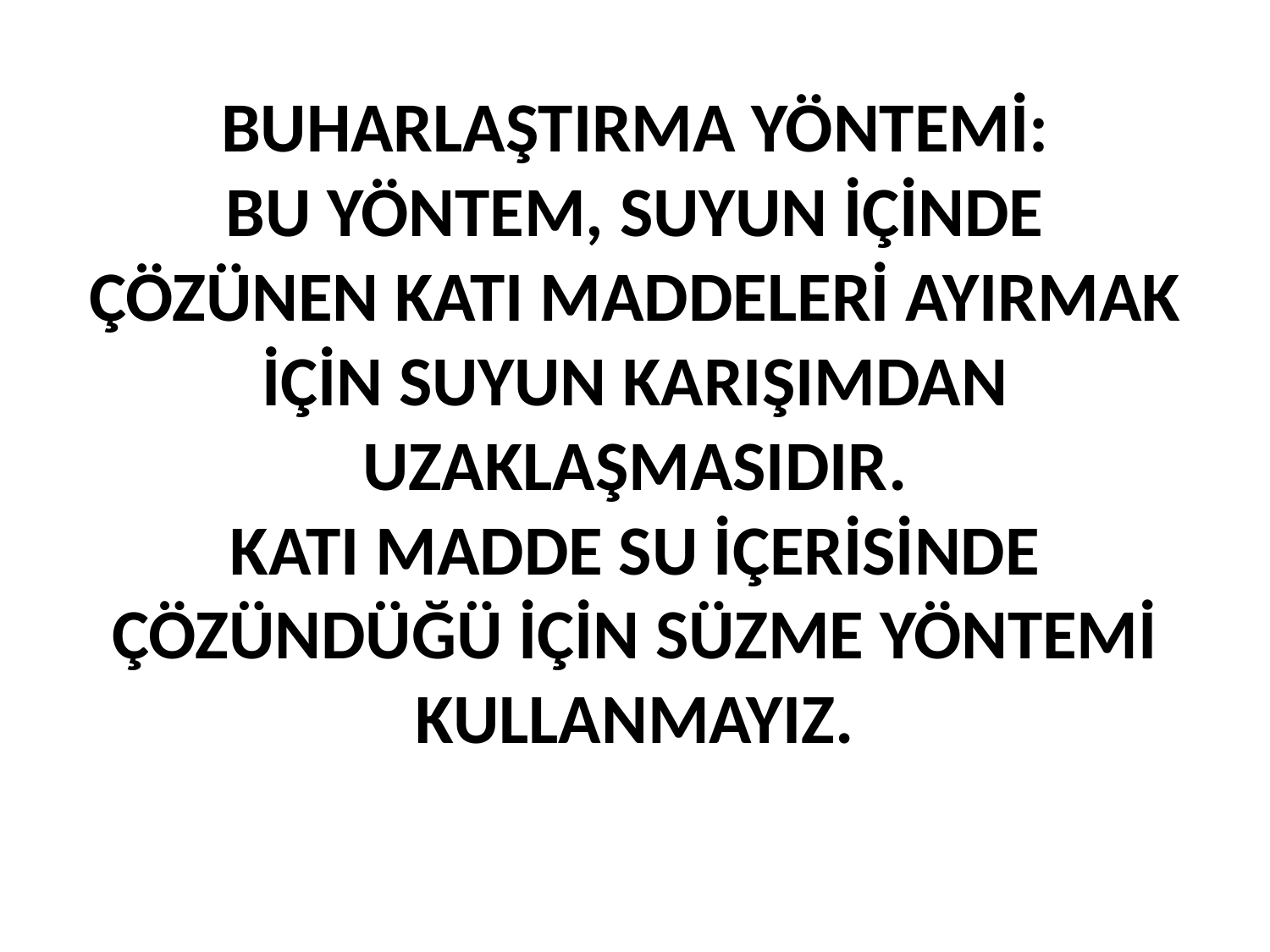

# BUHARLAŞTIRMA YÖNTEMİ: BU YÖNTEM, SUYUN İÇİNDE ÇÖZÜNEN KATI MADDELERİ AYIRMAK İÇİN SUYUN KARIŞIMDAN UZAKLAŞMASIDIR. KATI MADDE SU İÇERİSİNDE ÇÖZÜNDÜĞÜ İÇİN SÜZME YÖNTEMİ KULLANMAYIZ.